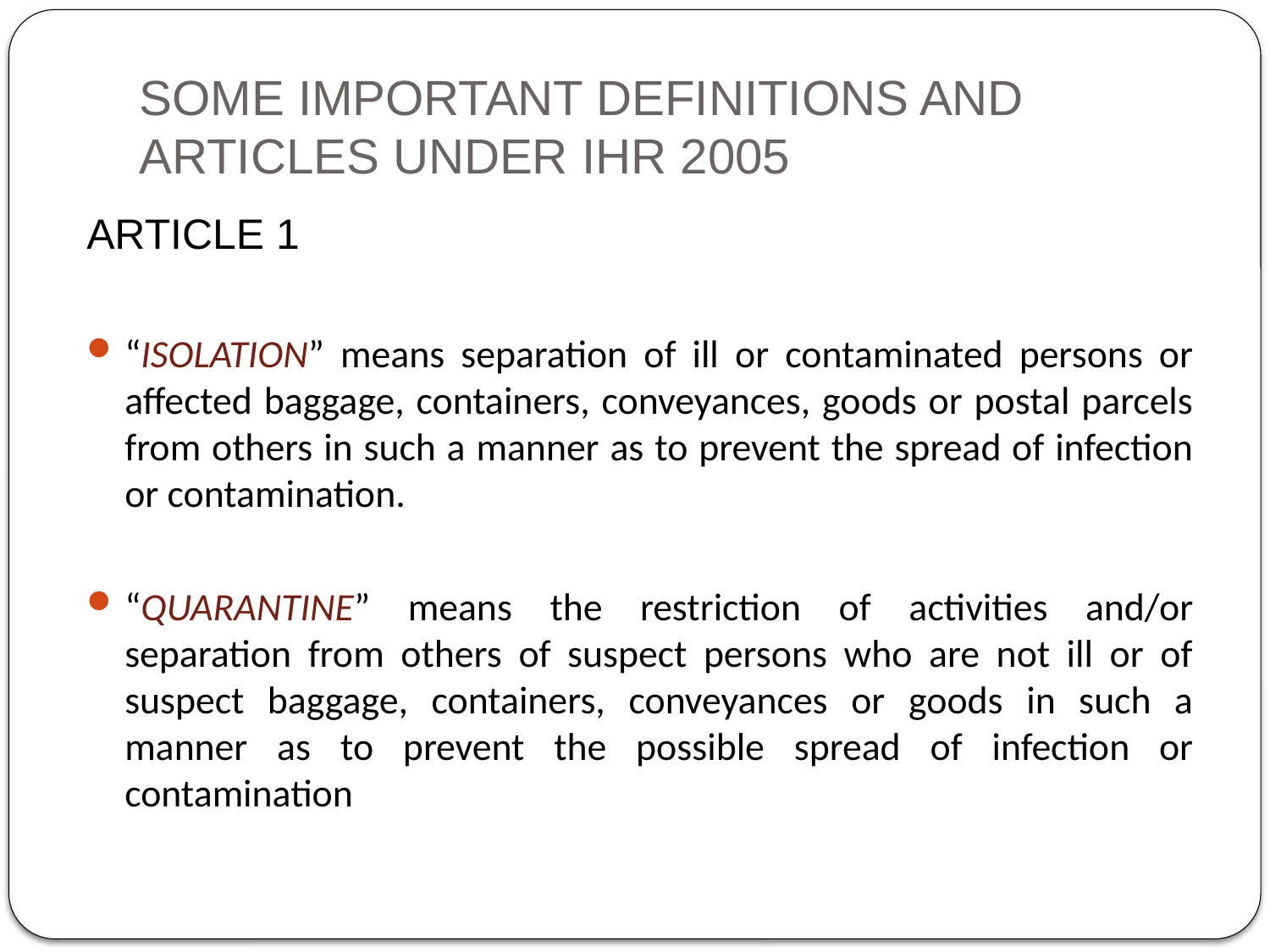

# SOME IMPORTANT DEFINITIONS AND  ARTICLES UNDER IHR 2005
ARTICLE 1

“ISOLATION” means separation of ill or contaminated persons or affected baggage, containers, conveyances, goods or postal parcels from others in such a manner as to prevent the spread of infection or contamination.

“QUARANTINE” means the restriction of activities and/or separation from others of suspect persons who are not ill or of suspect baggage, containers, conveyances or goods in such a manner as to prevent the possible spread of infection or contamination